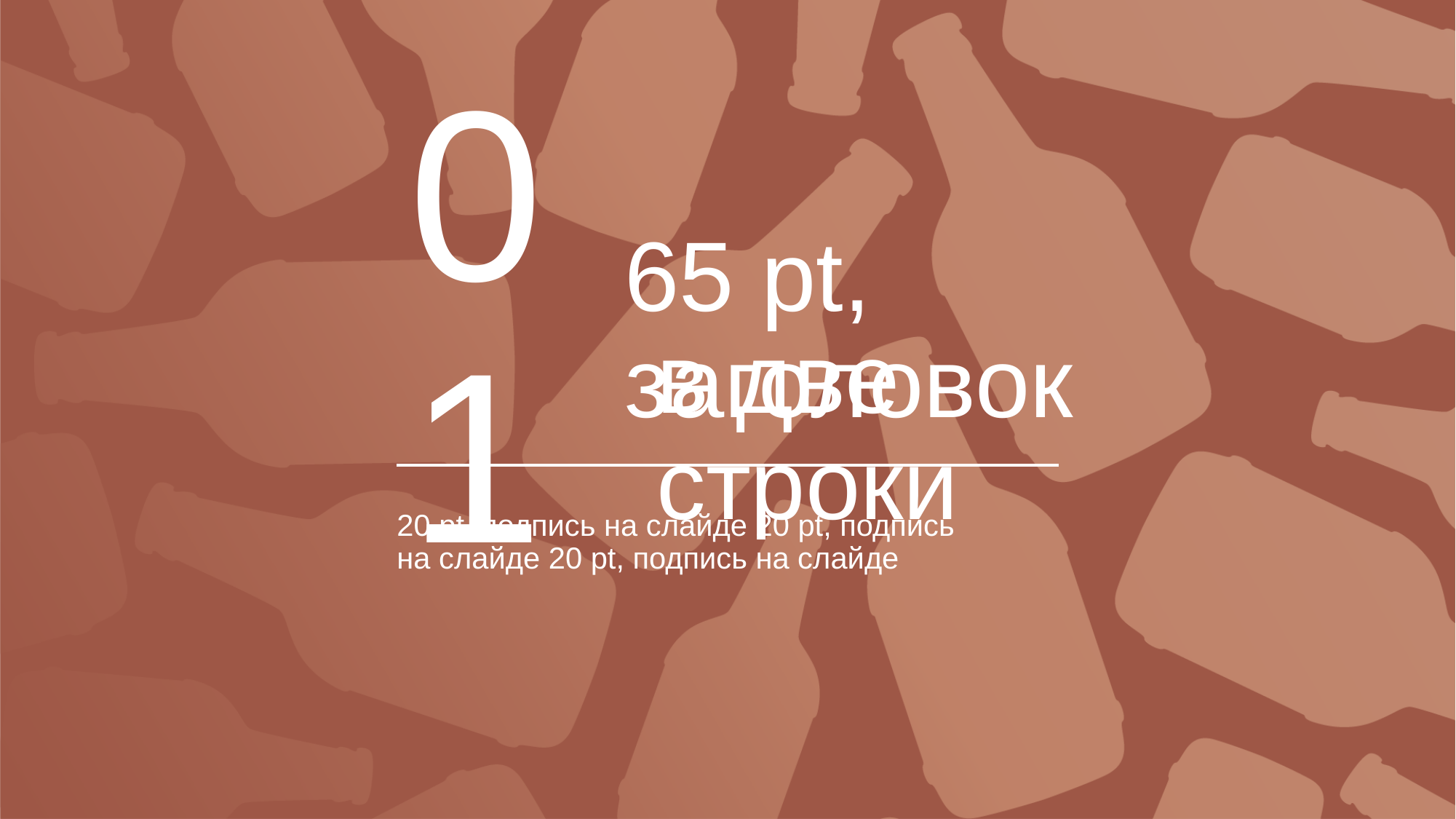

# 01
65 pt, заголовок
в две строки
20 pt, подпись на слайде 20 pt, подпись
на слайде 20 pt, подпись на слайде